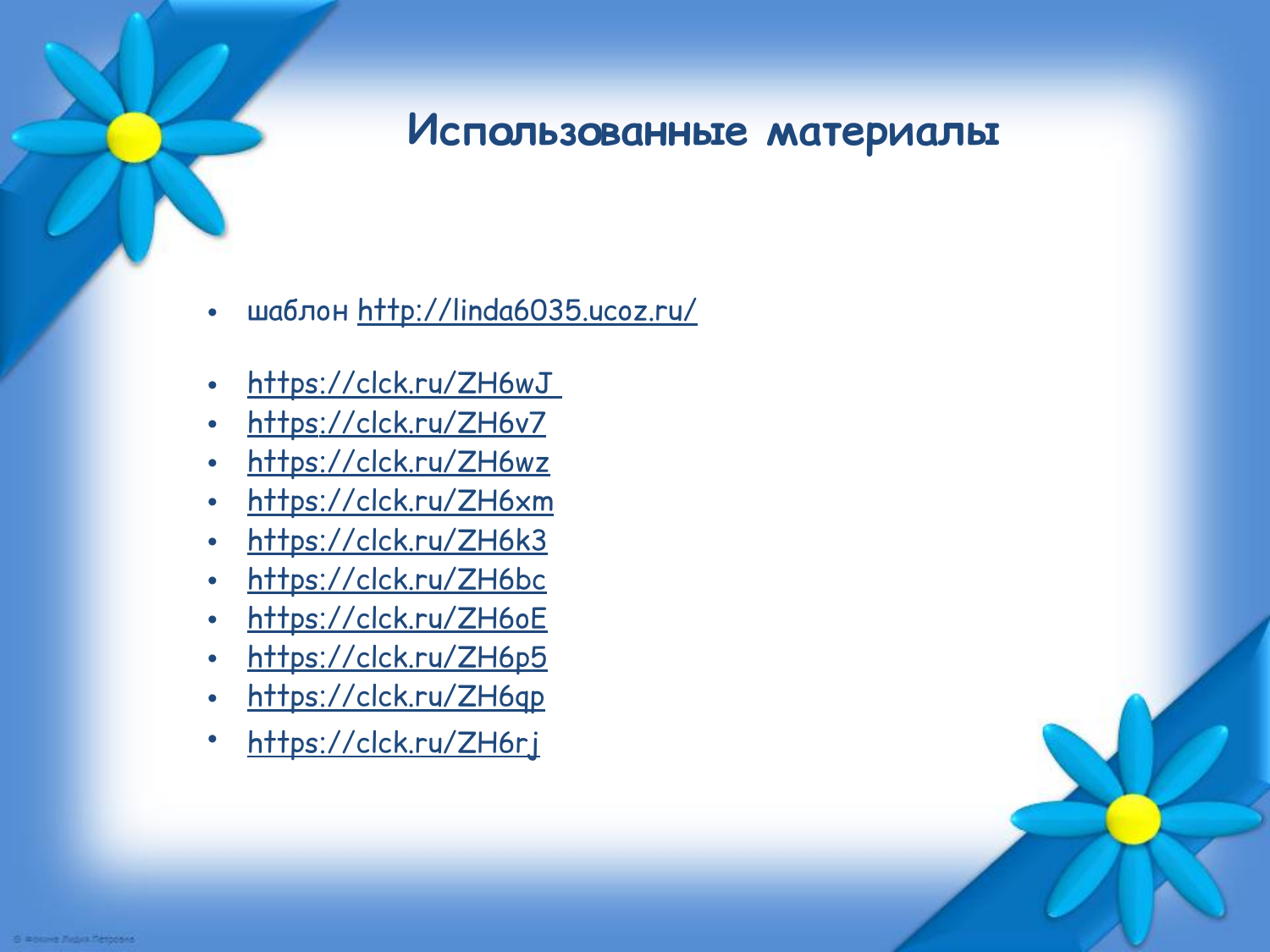

Использованные материалы
шаблон http://linda6035.ucoz.ru/

https://clck.ru/ZH6wJ
https://clck.ru/ZH6v7
https://clck.ru/ZH6wz
https://clck.ru/ZH6xm
https://clck.ru/ZH6k3
https://clck.ru/ZH6bc
https://clck.ru/ZH6oE
https://clck.ru/ZH6p5
https://clck.ru/ZH6qp
https://clck.ru/ZH6rj